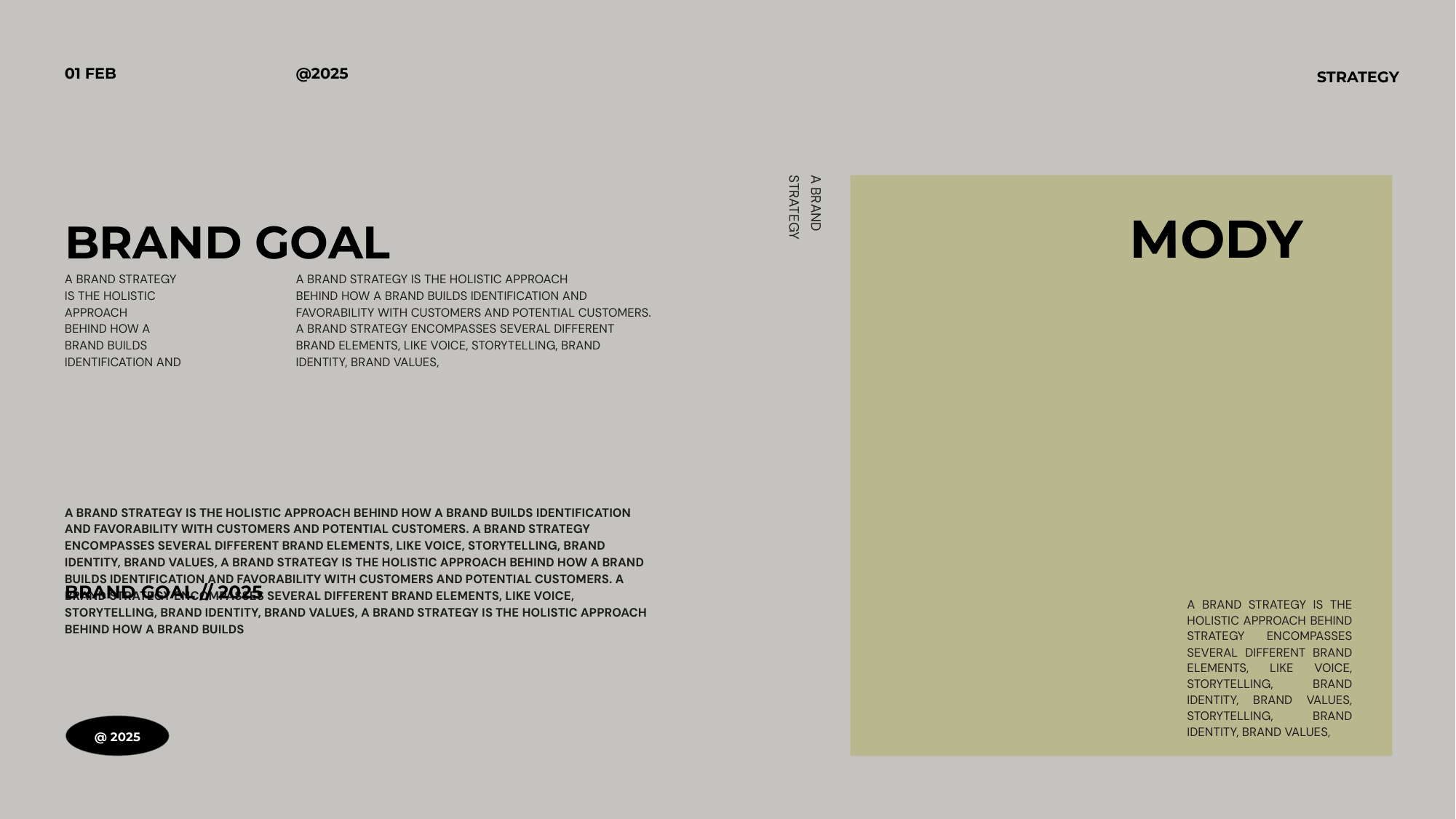

01 FEB
@2025
STRATEGY
BRAND GOAL

A BRAND STRATEGY
MODY
A BRAND STRATEGY IS THE HOLISTIC APPROACH
BEHIND HOW A BRAND BUILDS IDENTIFICATION AND
A BRAND STRATEGY IS THE HOLISTIC APPROACH
BEHIND HOW A BRAND BUILDS IDENTIFICATION AND FAVORABILITY WITH CUSTOMERS AND POTENTIAL CUSTOMERS. A BRAND STRATEGY ENCOMPASSES SEVERAL DIFFERENT BRAND ELEMENTS, LIKE VOICE, STORYTELLING, BRAND IDENTITY, BRAND VALUES,

BRAND GOAL // 2025

A BRAND STRATEGY IS THE HOLISTIC APPROACH BEHIND HOW A BRAND BUILDS IDENTIFICATION AND FAVORABILITY WITH CUSTOMERS AND POTENTIAL CUSTOMERS. A BRAND STRATEGY ENCOMPASSES SEVERAL DIFFERENT BRAND ELEMENTS, LIKE VOICE, STORYTELLING, BRAND IDENTITY, BRAND VALUES, A BRAND STRATEGY IS THE HOLISTIC APPROACH BEHIND HOW A BRAND BUILDS IDENTIFICATION AND FAVORABILITY WITH CUSTOMERS AND POTENTIAL CUSTOMERS. A BRAND STRATEGY ENCOMPASSES SEVERAL DIFFERENT BRAND ELEMENTS, LIKE VOICE, STORYTELLING, BRAND IDENTITY, BRAND VALUES, A BRAND STRATEGY IS THE HOLISTIC APPROACH BEHIND HOW A BRAND BUILDS
A BRAND STRATEGY IS THE HOLISTIC APPROACH BEHIND STRATEGY ENCOMPASSES SEVERAL DIFFERENT BRAND ELEMENTS, LIKE VOICE, STORYTELLING, BRAND IDENTITY, BRAND VALUES, STORYTELLING, BRAND IDENTITY, BRAND VALUES,

@ 2025